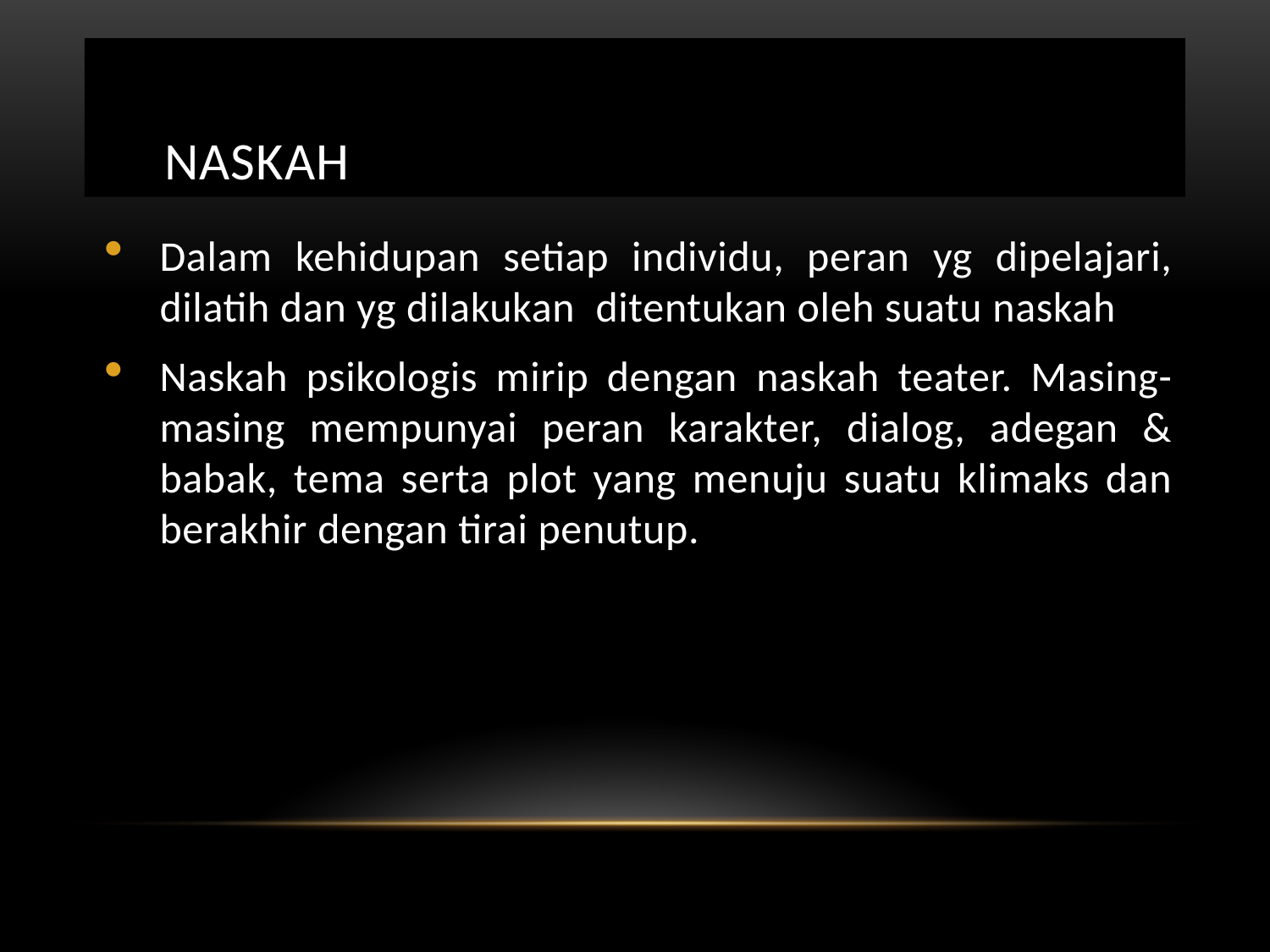

# Naskah
Dalam kehidupan setiap individu, peran yg dipelajari, dilatih dan yg dilakukan  ditentukan oleh suatu naskah
Naskah psikologis mirip dengan naskah teater. Masing-masing mempunyai peran karakter, dialog, adegan & babak, tema serta plot yang menuju suatu klimaks dan berakhir dengan tirai penutup.